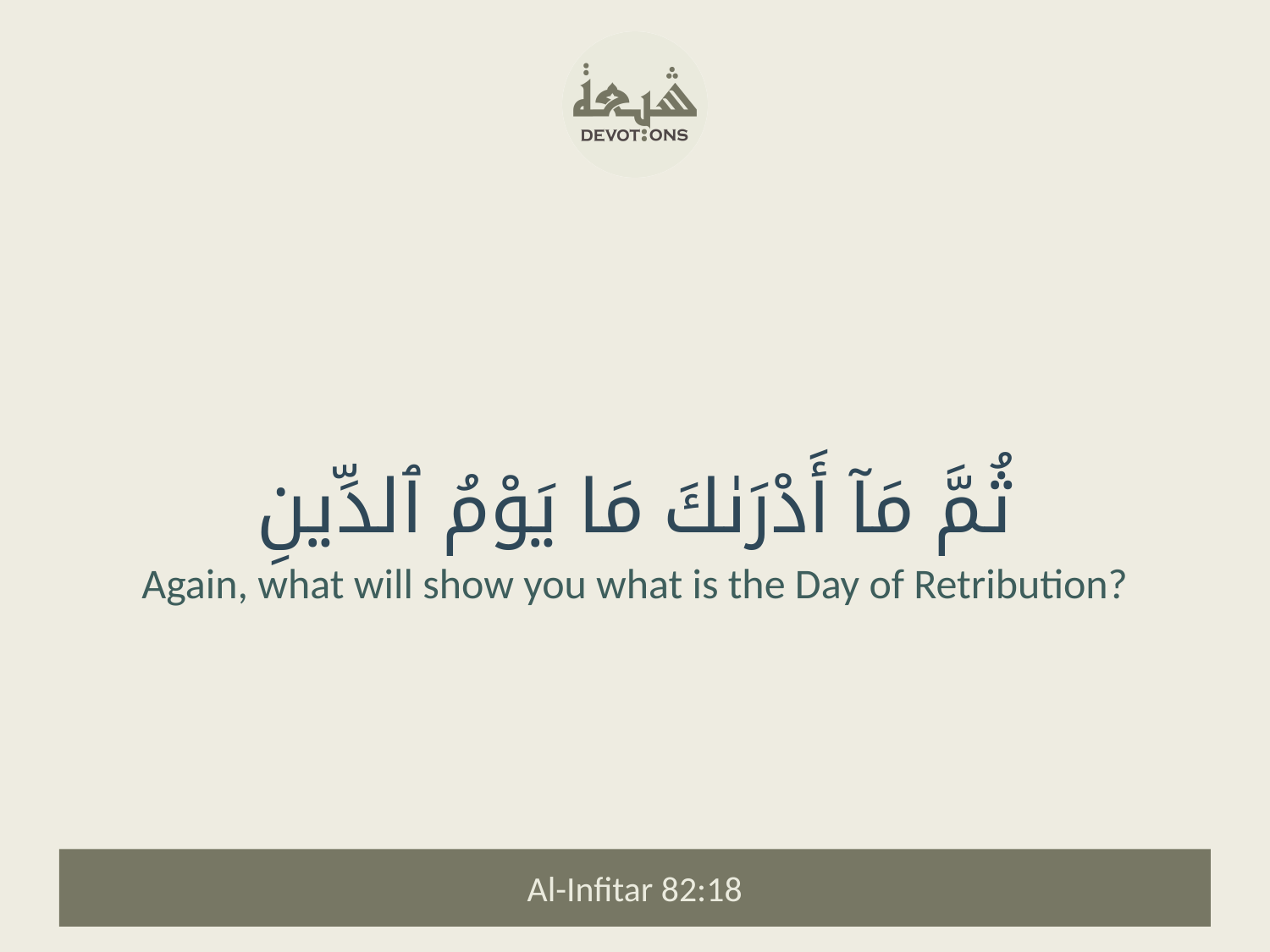

ثُمَّ مَآ أَدْرَىٰكَ مَا يَوْمُ ٱلدِّينِ
Again, what will show you what is the Day of Retribution?
Al-Infitar 82:18